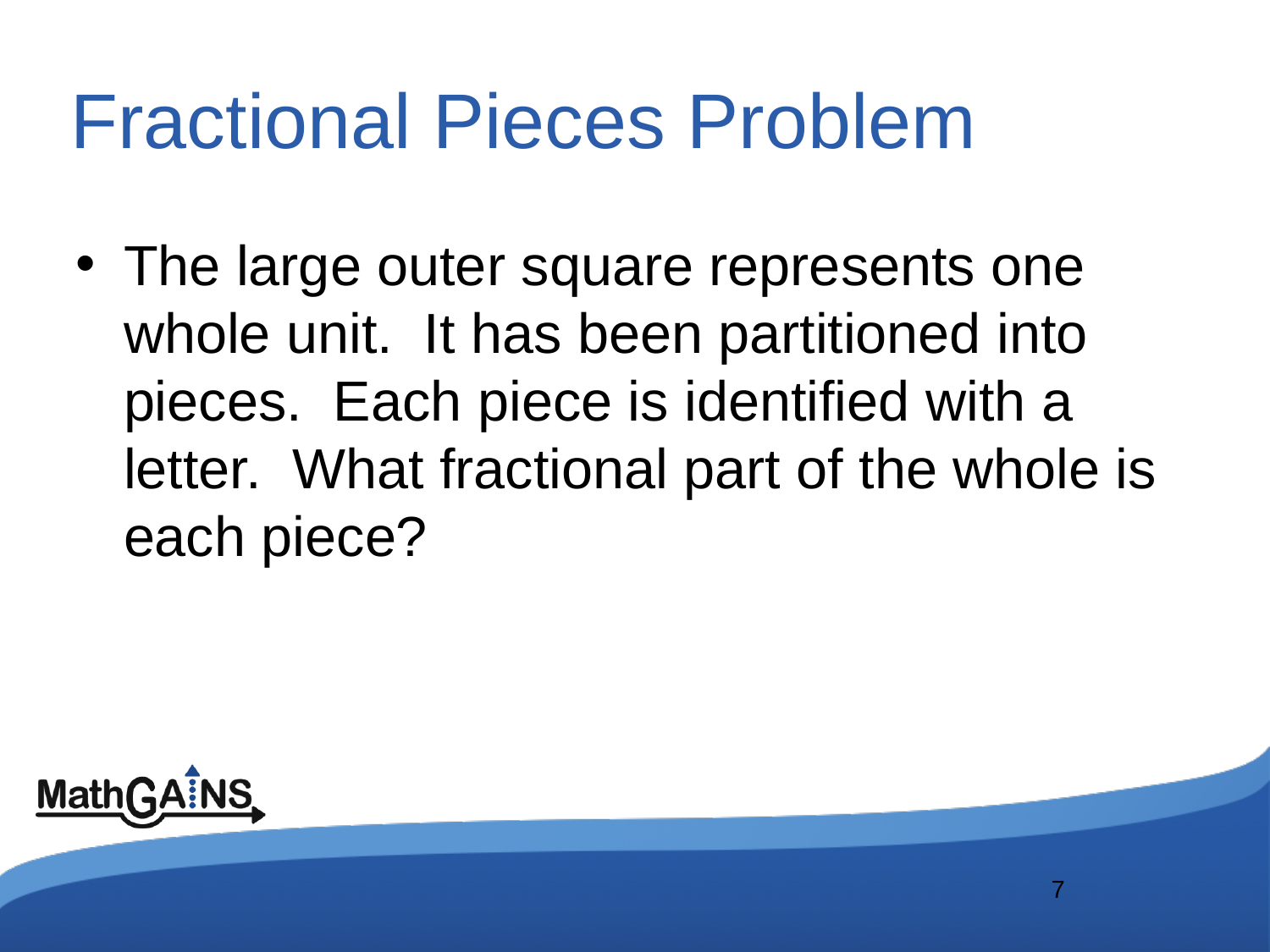

# Fractional Pieces Problem
The large outer square represents one whole unit.  It has been partitioned into pieces.  Each piece is identified with a letter.  What fractional part of the whole is each piece?

7